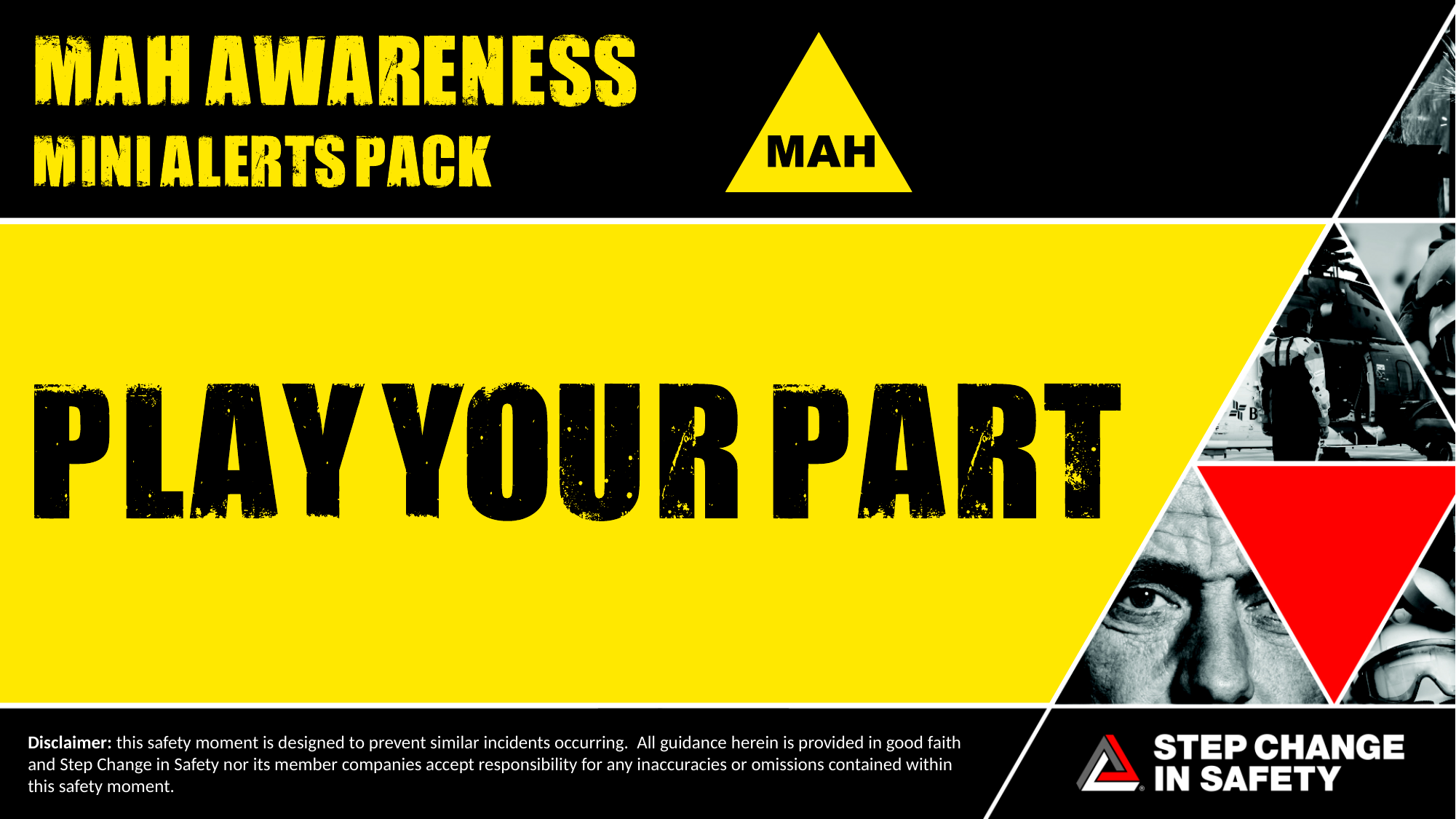

Disclaimer: this safety moment is designed to prevent similar incidents occurring.  All guidance herein is provided in good faith and Step Change in Safety nor its member companies accept responsibility for any inaccuracies or omissions contained within this safety moment.